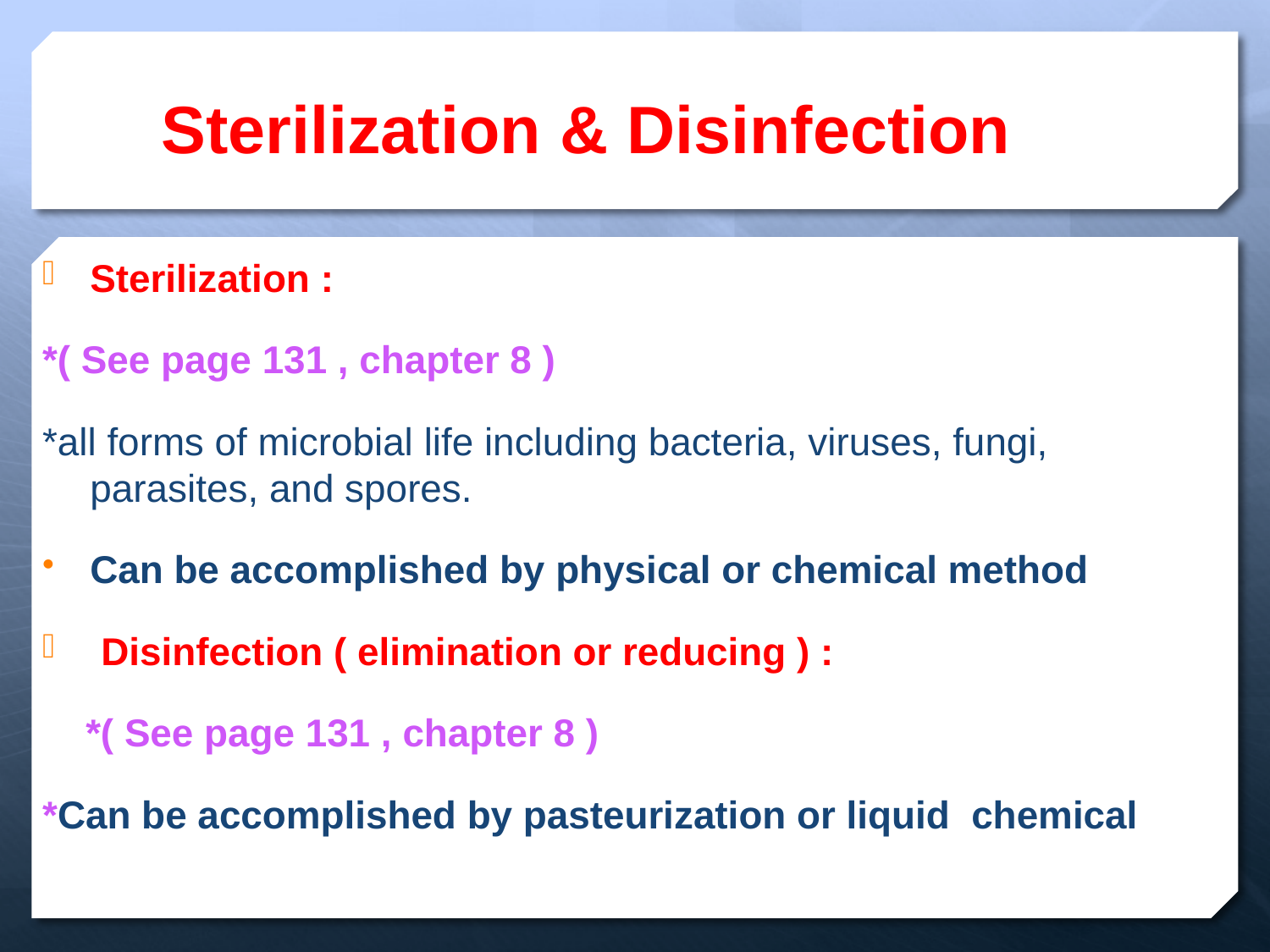

# Sterilization & Disinfection
Sterilization :
*( See page 131 , chapter 8 )
*all forms of microbial life including bacteria, viruses, fungi, parasites, and spores.
Can be accomplished by physical or chemical method
 Disinfection ( elimination or reducing ) :
    *( See page 131 , chapter 8 )
*Can be accomplished by pasteurization or liquid  chemical